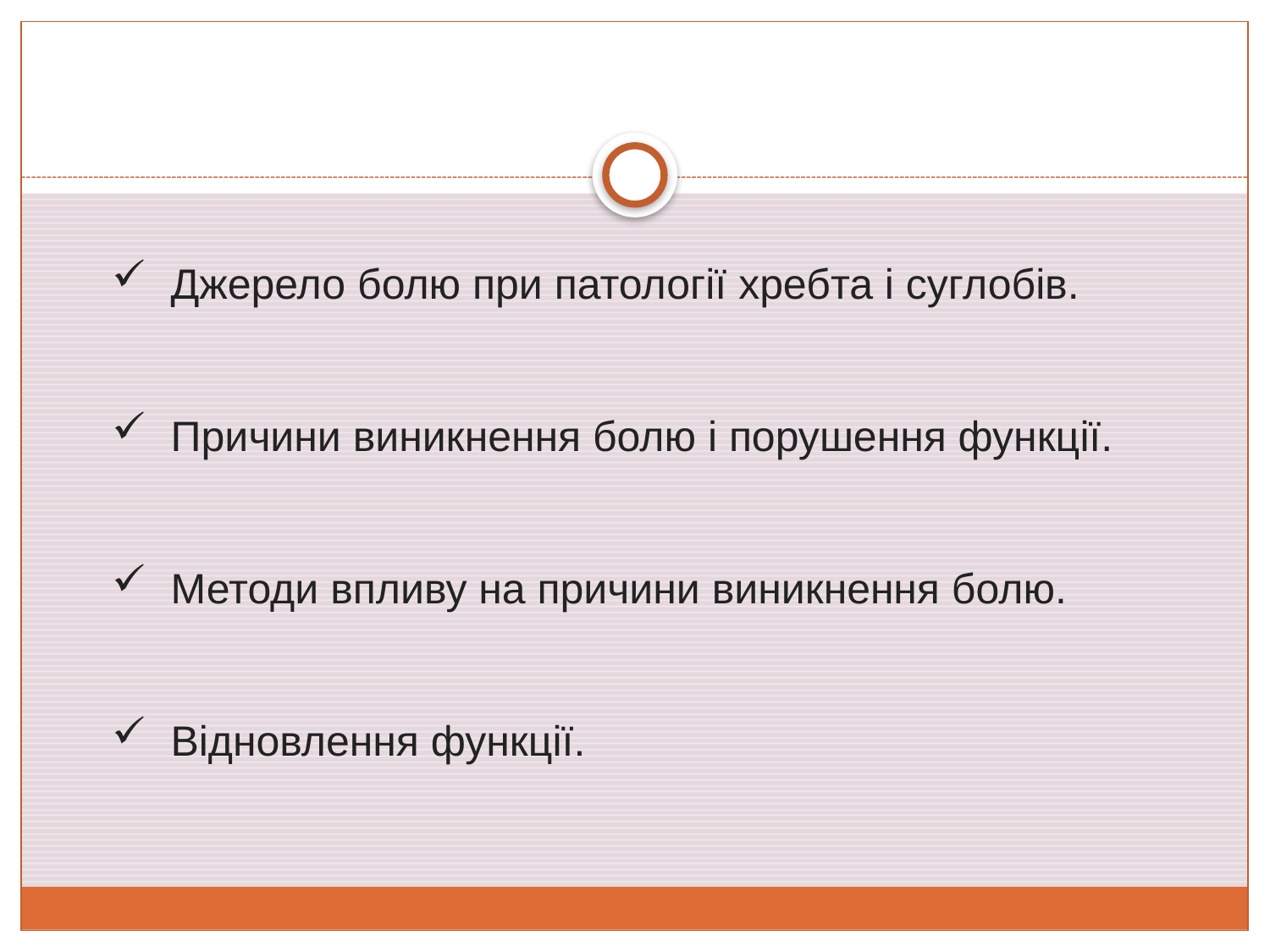

Джерело болю при патології хребта і суглобів.

  Причини виникнення болю і порушення функції.

  Методи впливу на причини виникнення болю.

  Відновлення функції.